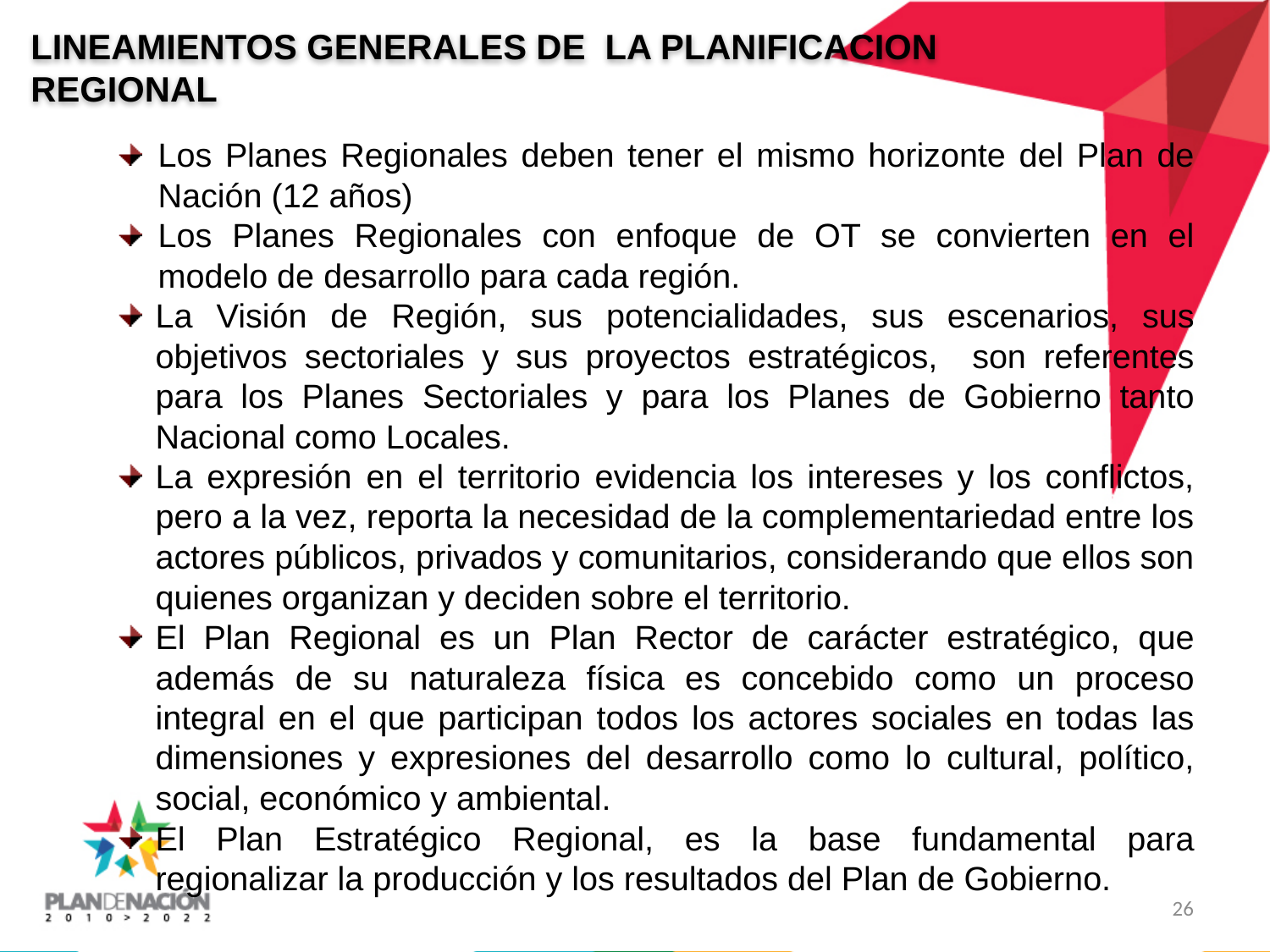

LINEAMIENTOS GENERALES DE  LA PLANIFICACION REGIONAL
Los Planes Regionales deben tener el mismo horizonte del Plan de Nación (12 años)
Los Planes Regionales con enfoque de OT se convierten en el modelo de desarrollo para cada región.
La Visión de Región, sus potencialidades, sus escenarios, sus objetivos sectoriales y sus proyectos estratégicos,  son referentes para los Planes Sectoriales y para los Planes de Gobierno tanto Nacional como Locales.
La expresión en el territorio evidencia los intereses y los conflictos, pero a la vez, reporta la necesidad de la complementariedad entre los actores públicos, privados y comunitarios, considerando que ellos son quienes organizan y deciden sobre el territorio.
El Plan Regional es un Plan Rector de carácter estratégico, que además de su naturaleza física es concebido como un proceso integral en el que participan todos los actores sociales en todas las dimensiones y expresiones del desarrollo como lo cultural, político, social, económico y ambiental.
El Plan Estratégico Regional, es la base fundamental para regionalizar la producción y los resultados del Plan de Gobierno.
26